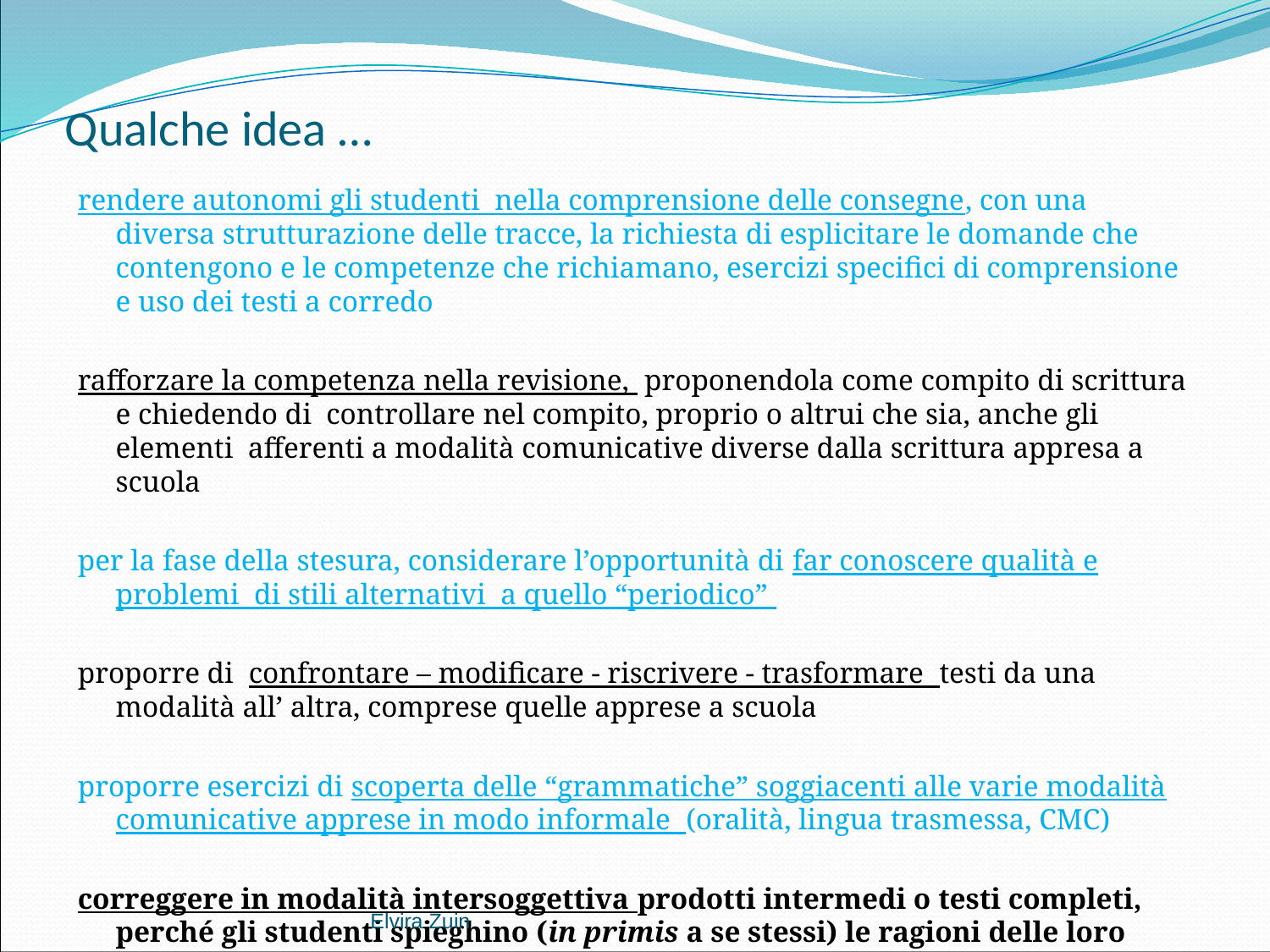

# Qualche idea …
rendere autonomi gli studenti  nella comprensione delle consegne, con una diversa strutturazione delle tracce, la richiesta di esplicitare le domande che contengono e le competenze che richiamano, esercizi specifici di comprensione e uso dei testi a corredo

rafforzare la competenza nella revisione,  proponendola come compito di scrittura e chiedendo di  controllare nel compito, proprio o altrui che sia, anche gli elementi  afferenti a modalità comunicative diverse dalla scrittura appresa a scuola

per la fase della stesura, considerare l’opportunità di far conoscere qualità e problemi  di stili alternativi  a quello “periodico”

proporre di  confrontare – modificare - riscrivere - trasformare  testi da una modalità all’ altra, comprese quelle apprese a scuola

proporre esercizi di scoperta delle “grammatiche” soggiacenti alle varie modalità comunicative apprese in modo informale  (oralità, lingua trasmessa, CMC)

correggere in modalità intersoggettiva prodotti intermedi o testi completi, perché gli studenti spieghino (in primis a se stessi) le ragioni delle loro scelte

Elvira Zuin